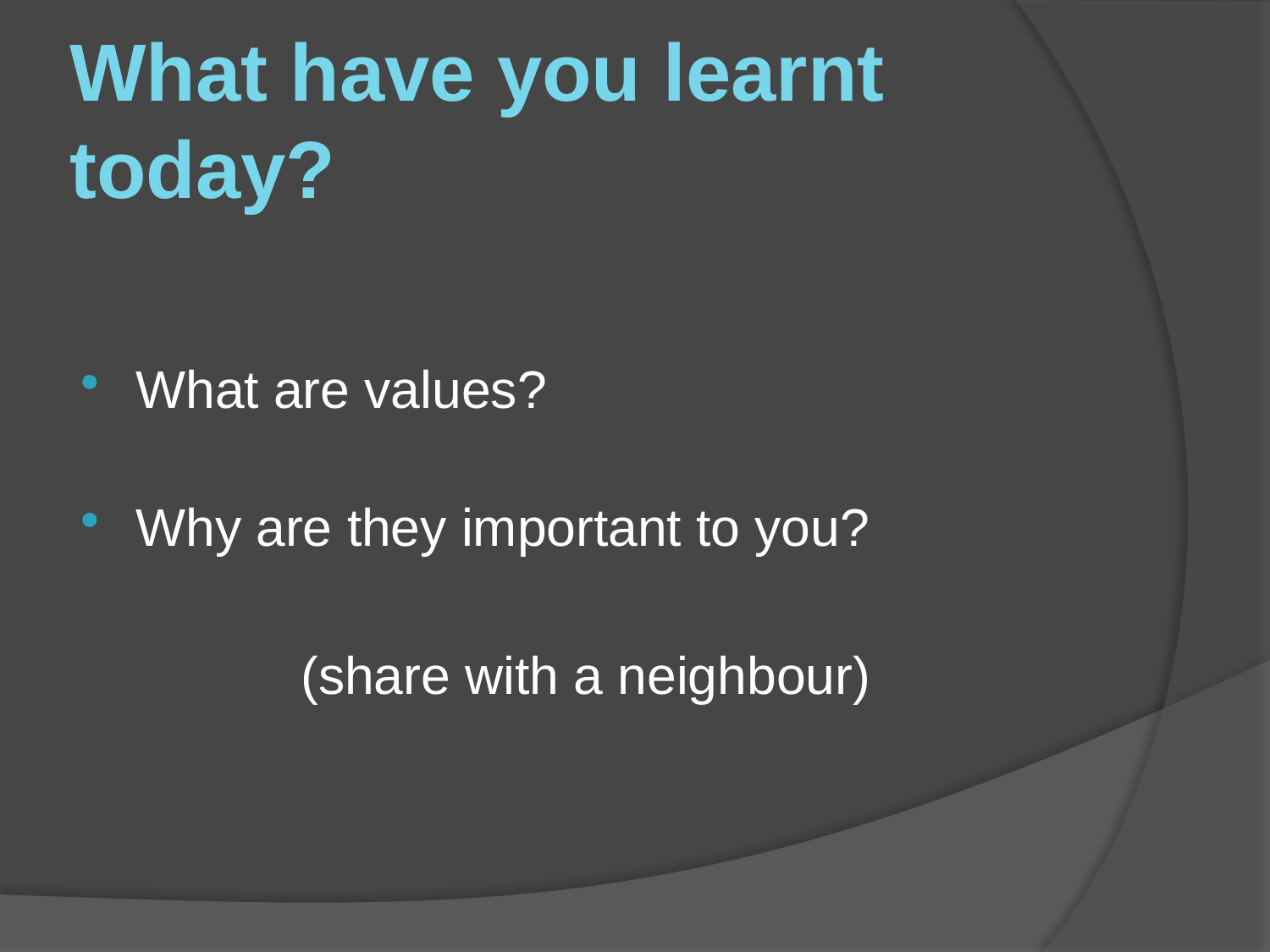

# What have you learnt today?
What are values?
Why are they important to you?

(share with a neighbour)